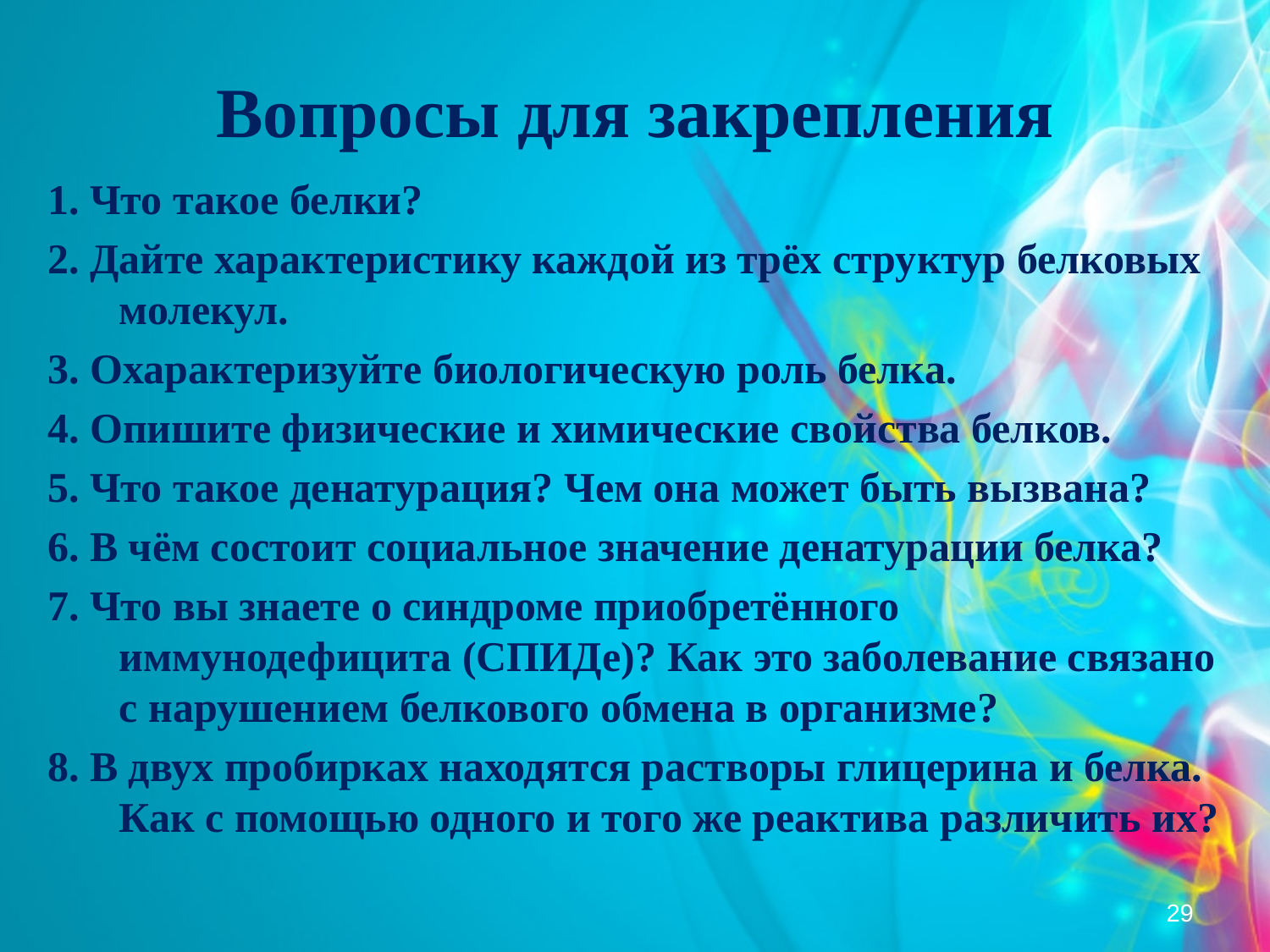

# Вопросы для закрепления
1. Что такое белки?
2. Дайте характеристику каждой из трёх структур белковых молекул.
3. Охарактеризуйте биологическую роль белка.
4. Опишите физические и химические свойства белков.
5. Что такое денатурация? Чем она может быть вызвана?
6. В чём состоит социальное значение денатурации белка?
7. Что вы знаете о синдроме приобретённого иммунодефицита (СПИДе)? Как это заболевание связано с нарушением белкового обмена в организме?
8. В двух пробирках находятся растворы глицерина и белка. Как с помощью одного и того же реактива различить их?

29